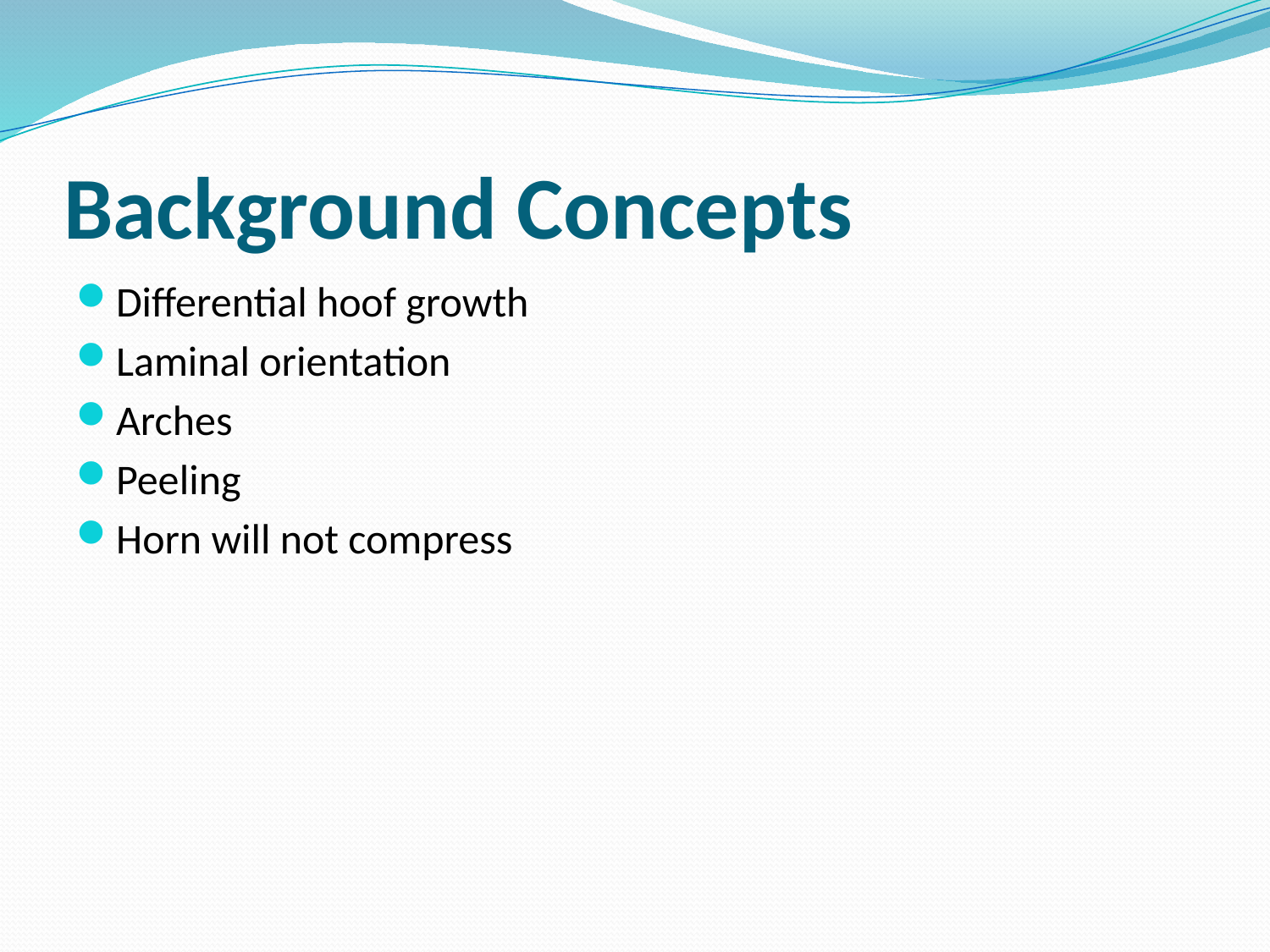

# Background Concepts
Differential hoof growth
Laminal orientation
Arches
Peeling
Horn will not compress